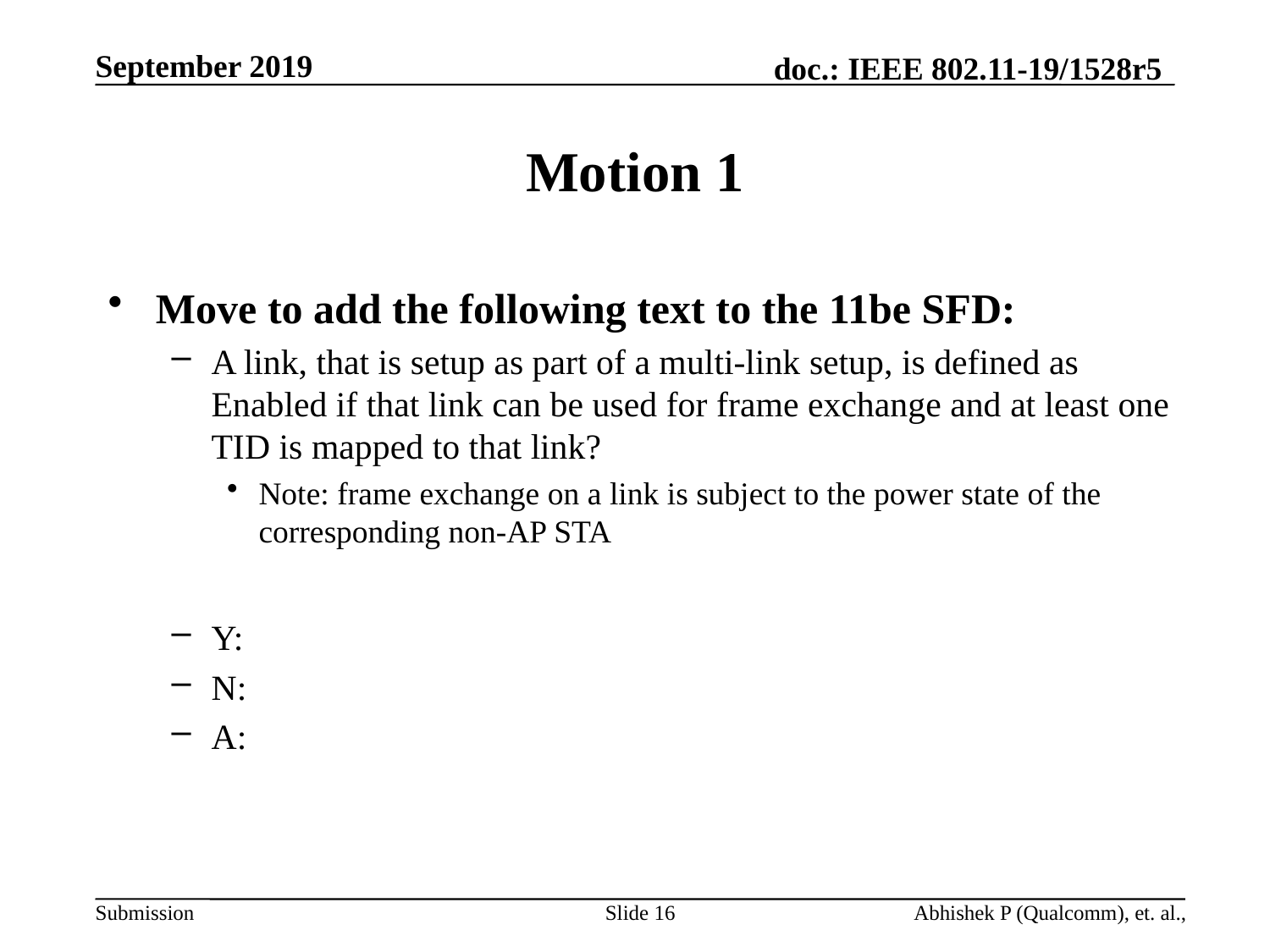

# Motion 1
Move to add the following text to the 11be SFD:
A link, that is setup as part of a multi-link setup, is defined as Enabled if that link can be used for frame exchange and at least one TID is mapped to that link?
Note: frame exchange on a link is subject to the power state of the corresponding non-AP STA

Y:
N:
A:
Slide 16
Abhishek P (Qualcomm), et. al.,